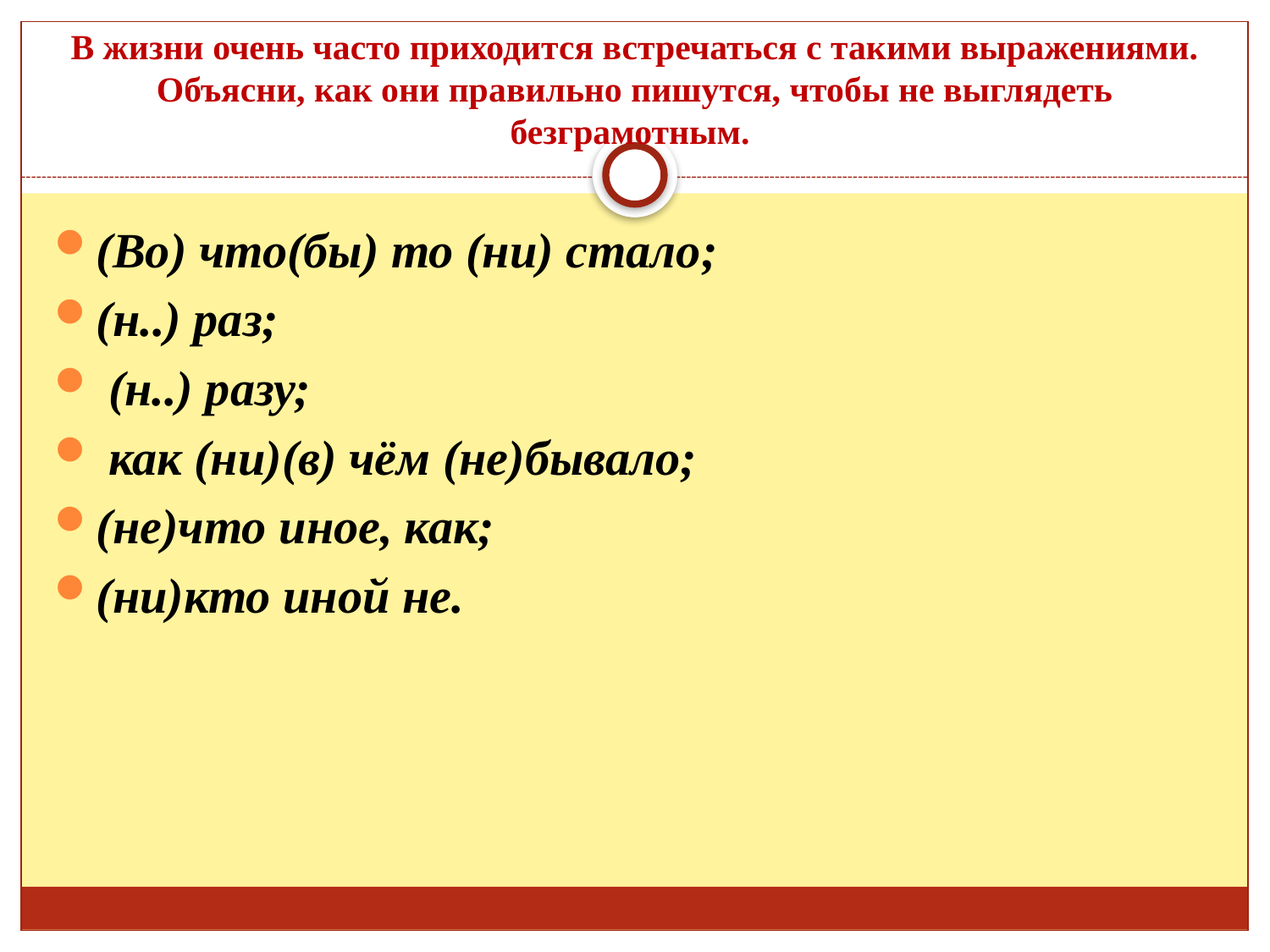

# В жизни очень часто приходится встречаться с такими выражениями. Объясни, как они правильно пишутся, чтобы не выглядеть безграмотным.
(Во) что(бы) то (ни) стало;
(н..) раз;
 (н..) разу;
 как (ни)(в) чём (не)бывало;
(не)что иное, как;
(ни)кто иной не.